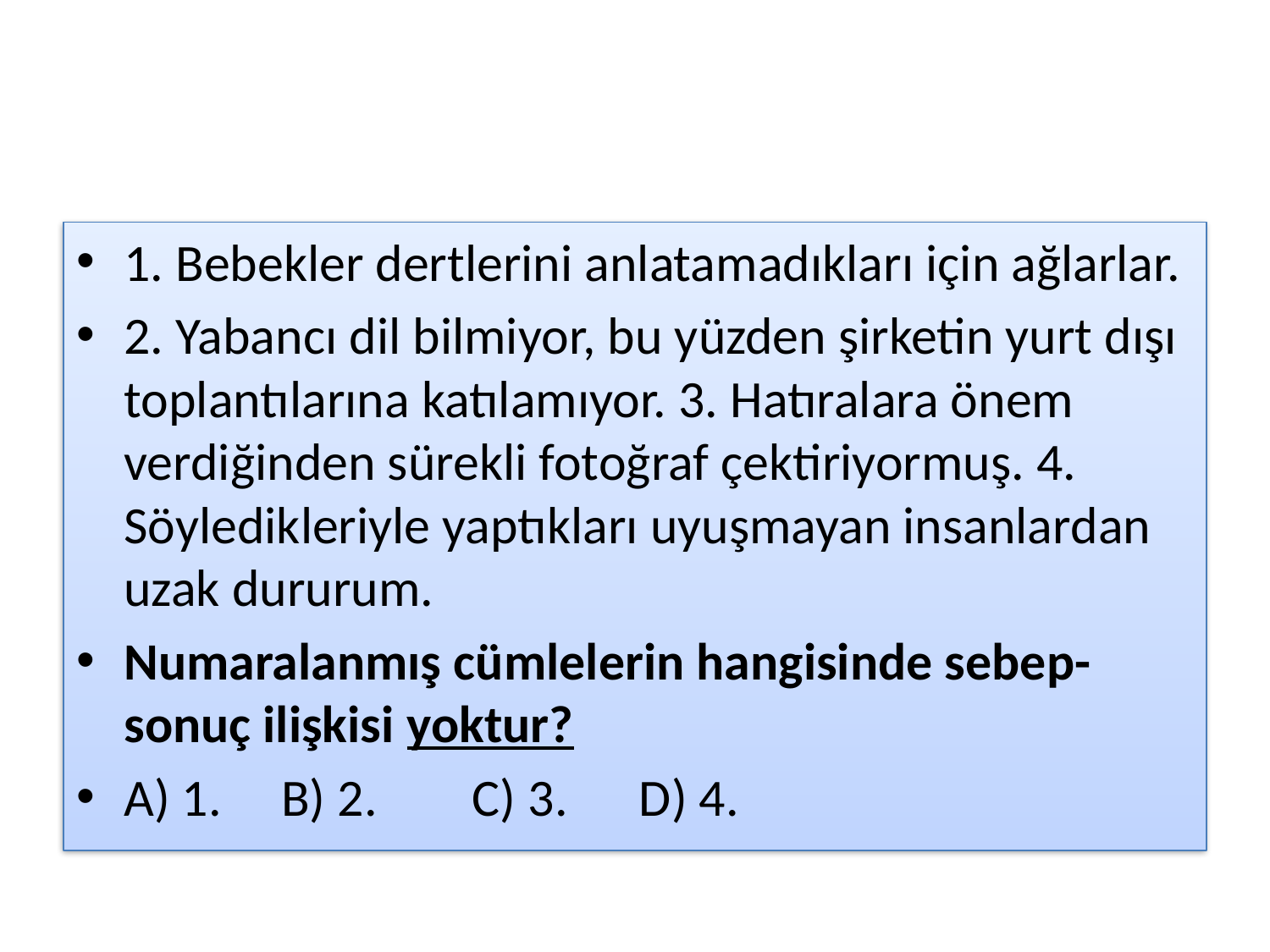

#
1. Bebekler dertlerini anlatamadıkları için ağlarlar.
2. Yabancı dil bilmiyor, bu yüzden şirketin yurt dışı toplantılarına katılamıyor. 3. Hatıralara önem verdiğinden sürekli fotoğraf çektiriyormuş. 4. Söyledikleriyle yaptıkları uyuşmayan insanlardan uzak dururum.
Numaralanmış cümlelerin hangisinde sebep-sonuç ilişkisi yoktur?
A) 1.     B) 2.        C) 3.      D) 4.